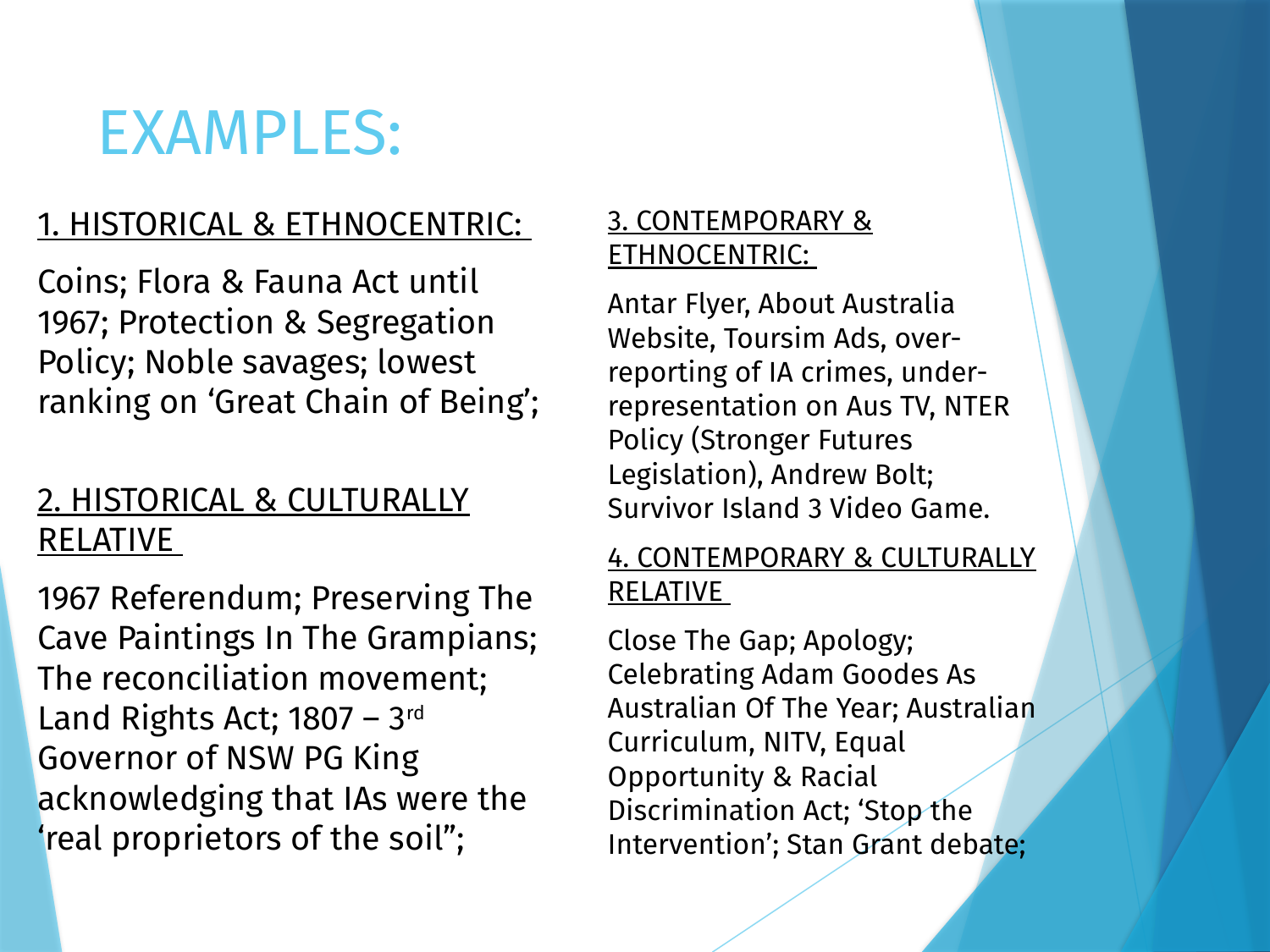

# EXAMPLES:
3. CONTEMPORARY & ETHNOCENTRIC:
Antar Flyer, About Australia Website, Toursim Ads, over-reporting of IA crimes, under-representation on Aus TV, NTER Policy (Stronger Futures Legislation), Andrew Bolt; 	Survivor Island 3 Video Game.
4. CONTEMPORARY & CULTURALLY RELATIVE
Close The Gap; Apology; Celebrating Adam Goodes As Australian Of The Year; Australian Curriculum, NITV, Equal Opportunity & Racial Discrimination Act; ‘Stop the Intervention’; Stan Grant debate;

1. HISTORICAL & ETHNOCENTRIC:
Coins; Flora & Fauna Act until 1967; Protection & Segregation Policy; Noble savages; lowest ranking on ‘Great Chain of Being’;
2. HISTORICAL & CULTURALLY RELATIVE
1967 Referendum; Preserving The Cave Paintings In The Grampians; The reconciliation movement; Land Rights Act; 1807 – 3rd Governor of NSW PG King acknowledging that IAs were the ‘real proprietors of the soil”;